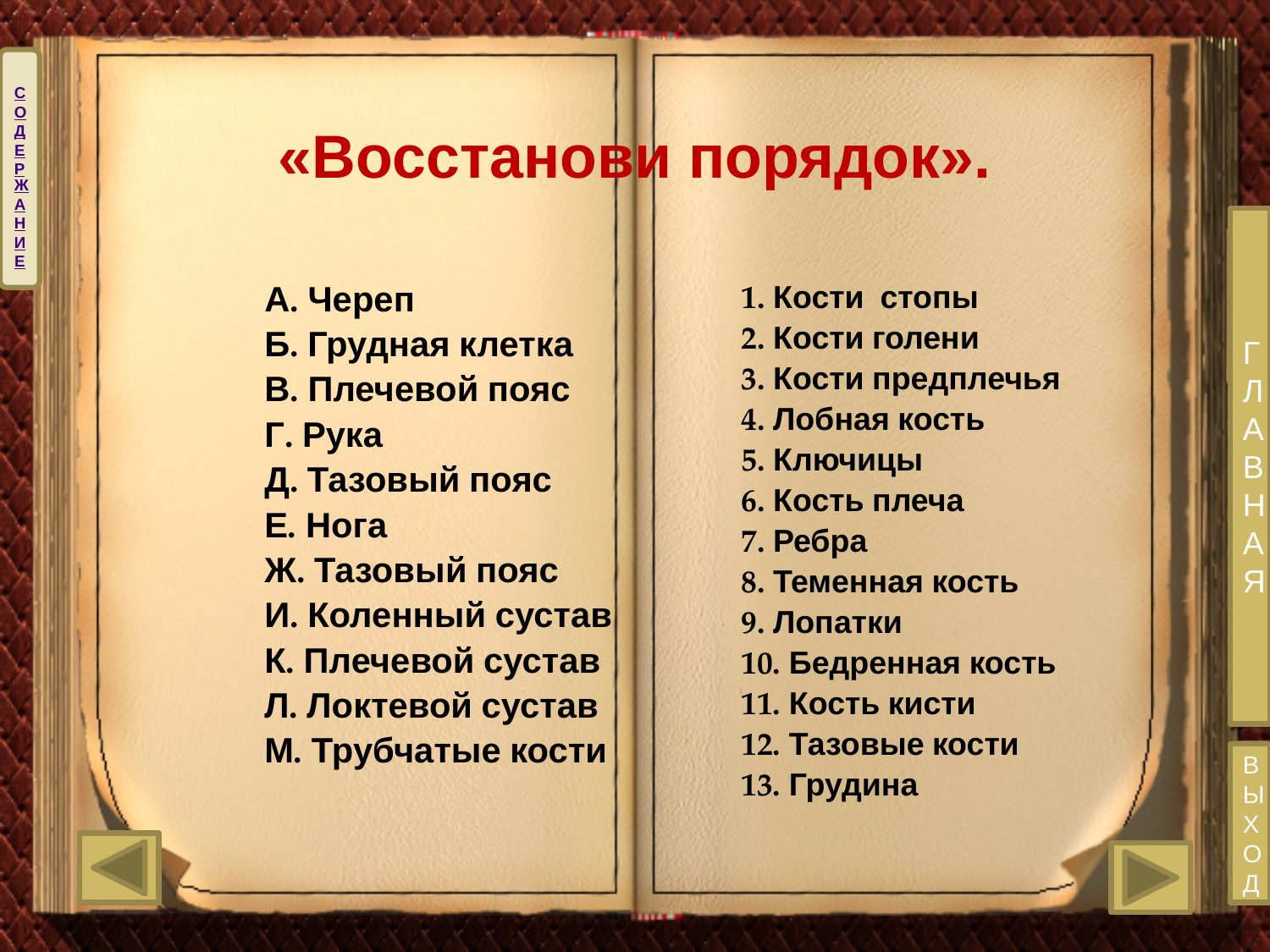

# «Восстанови порядок».
С
О
Д
Е
РЖ
А
Н
И
Е
ГЛАВНАЯ
А. Череп
Б. Грудная клетка
В. Плечевой пояс
Г. Рука
Д. Тазовый пояс
Е. Нога
Ж. Тазовый пояс
И. Коленный сустав
К. Плечевой сустав
Л. Локтевой сустав
М. Трубчатые кости

1. Кости  стопы
2. Кости голени
3. Кости предплечья
4. Лобная кость
5. Ключицы
6. Кость плеча
7. Ребра
8. Теменная кость
9. Лопатки
10. Бедренная кость
11. Кость кисти
12. Тазовые кости
13. Грудина
В
Ы
Х
О
Д